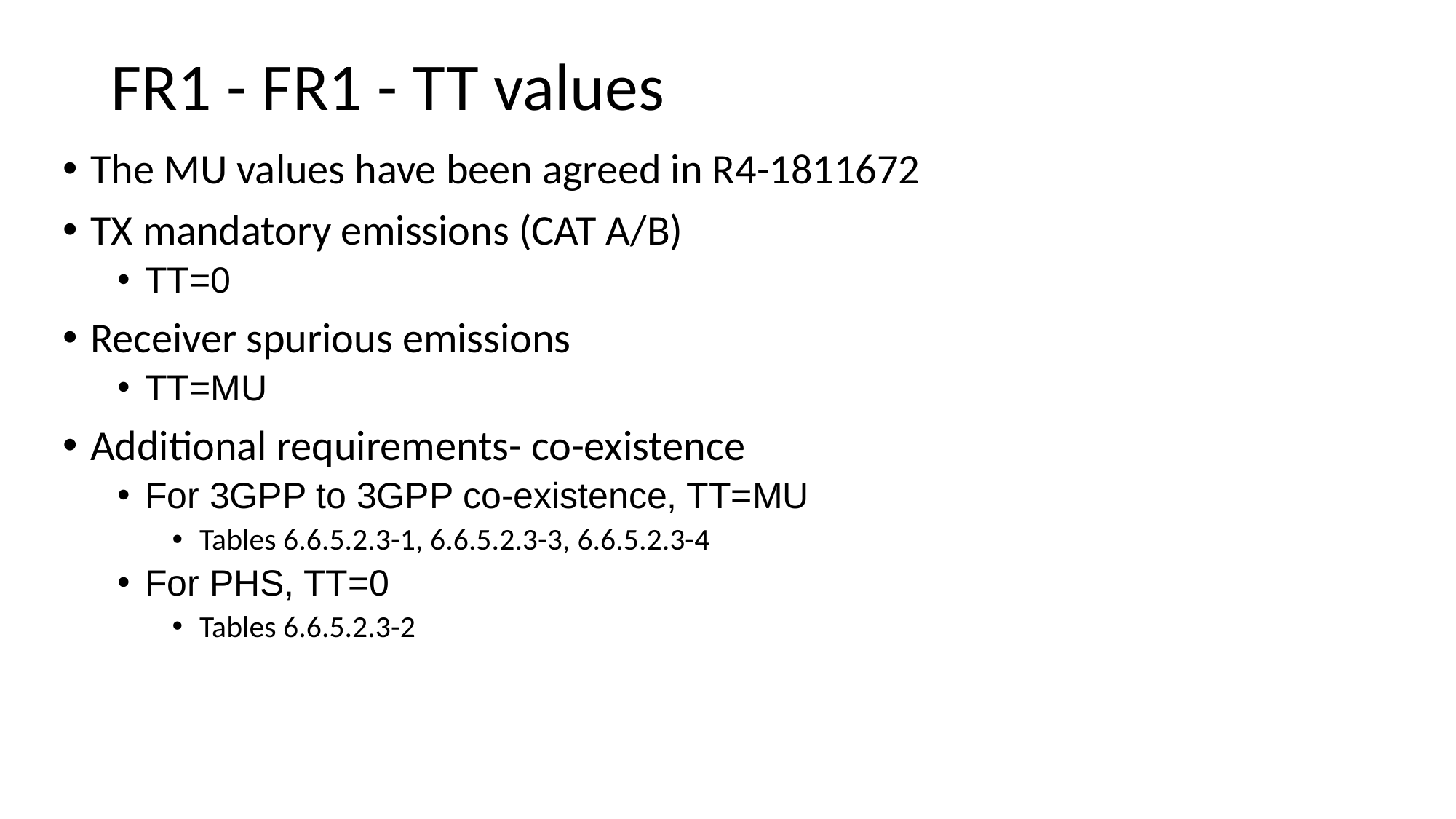

# FR1 - FR1 - TT values
The MU values have been agreed in R4-1811672
TX mandatory emissions (CAT A/B)
TT=0
Receiver spurious emissions
TT=MU
Additional requirements- co-existence
For 3GPP to 3GPP co-existence, TT=MU
Tables 6.6.5.2.3-1, 6.6.5.2.3-3, 6.6.5.2.3-4
For PHS, TT=0
Tables 6.6.5.2.3-2